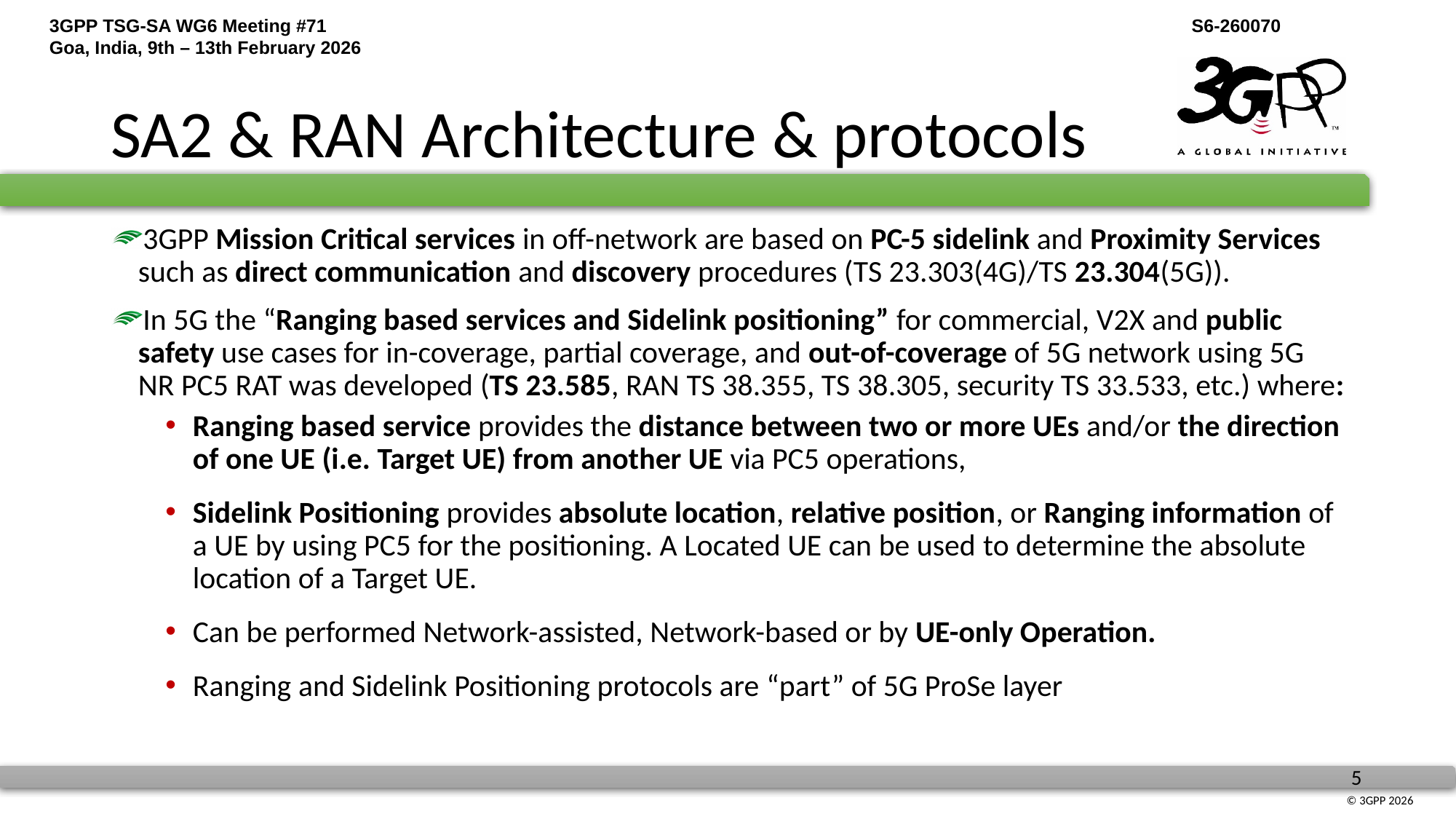

# SA2 & RAN Architecture & protocols
3GPP Mission Critical services in off-network are based on PC-5 sidelink and Proximity Services such as direct communication and discovery procedures (TS 23.303(4G)/TS 23.304(5G)).
In 5G the “Ranging based services and Sidelink positioning” for commercial, V2X and public safety use cases for in-coverage, partial coverage, and out-of-coverage of 5G network using 5G NR PC5 RAT was developed (TS 23.585, RAN TS 38.355, TS 38.305, security TS 33.533, etc.) where:
Ranging based service provides the distance between two or more UEs and/or the direction of one UE (i.e. Target UE) from another UE via PC5 operations,
Sidelink Positioning provides absolute location, relative position, or Ranging information of a UE by using PC5 for the positioning. A Located UE can be used to determine the absolute location of a Target UE.
Can be performed Network-assisted, Network-based or by UE-only Operation.
Ranging and Sidelink Positioning protocols are “part” of 5G ProSe layer